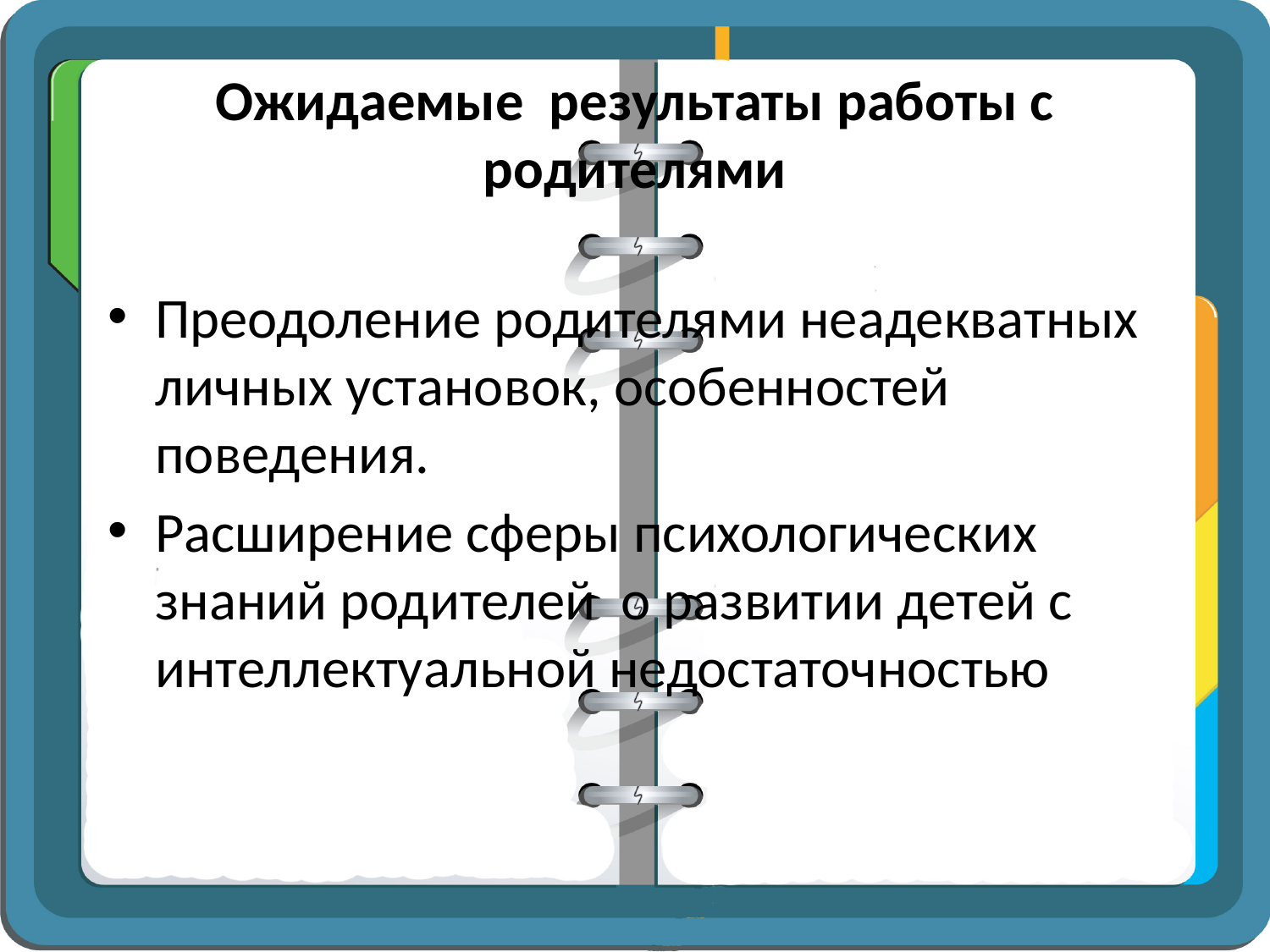

# Ожидаемые  результаты работы с родителями

Преодоление родителями неадекватных личных установок, особенностей поведения.
Расширение сферы психологических знаний родителей  о развитии детей с интеллектуальной недостаточностью